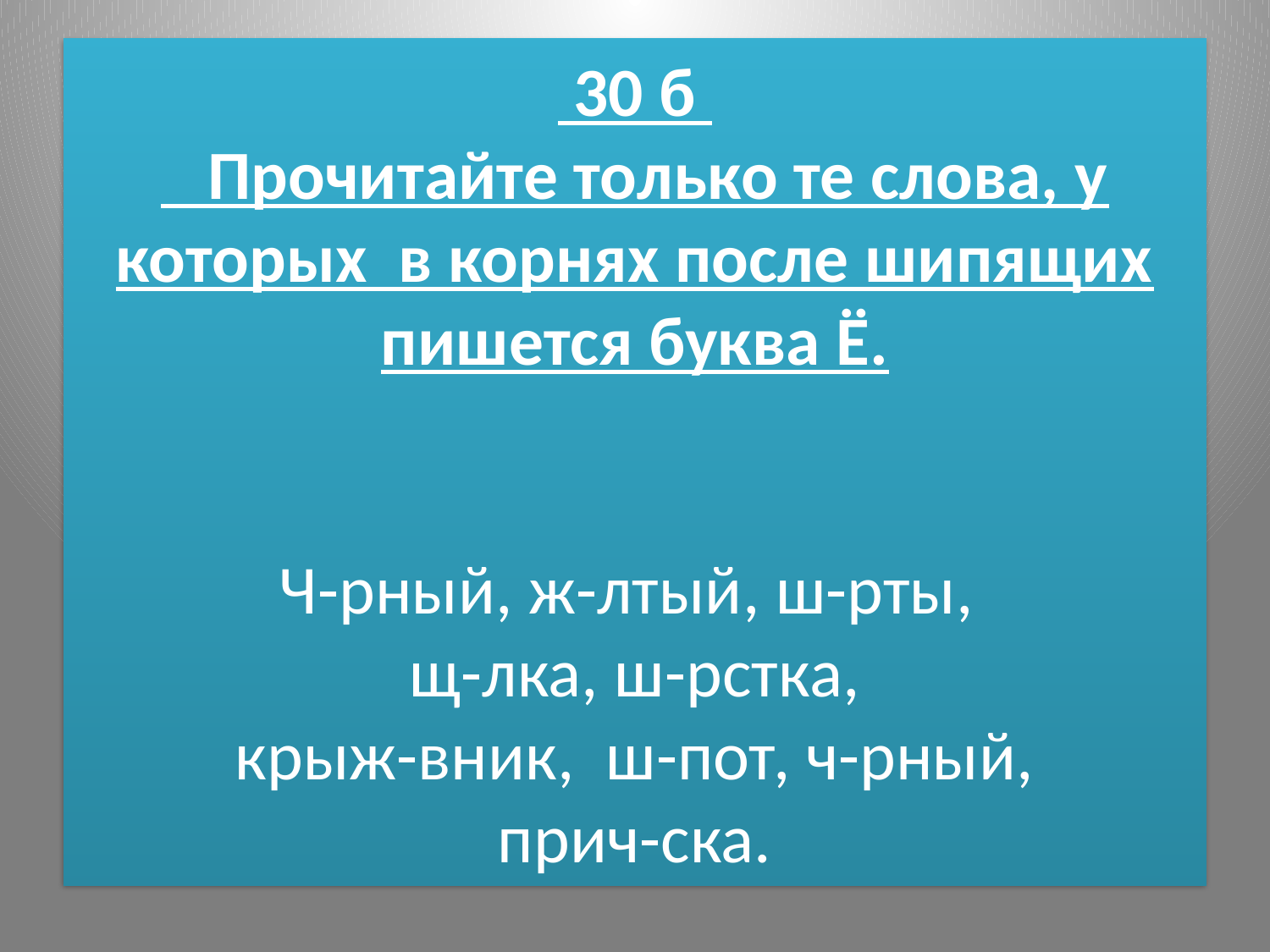

# 30 б Прочитайте только те слова, у которых  в корнях после шипящих пишется буква Ё. Ч-рный, ж-лтый, ш-рты, щ-лка, ш-рстка, крыж-вник,  ш-пот, ч-рный, прич-ска.